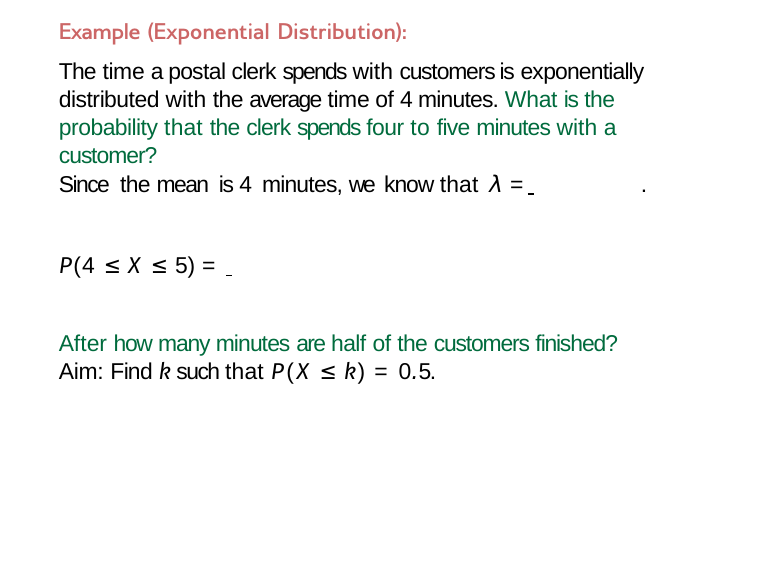

Example (Exponential Distribution):
The time a postal clerk spends with customers is exponentially  distributed with the average time of 4 minutes. What is the  probability that the clerk spends four to five minutes with a  customer?
Since  the mean  is 4  minutes, we know that λ = 	.

P(4 ≤ X ≤ 5) =
After how many minutes are half of the customers finished?  Aim: Find k such that P(X ≤ k) = 0.5.